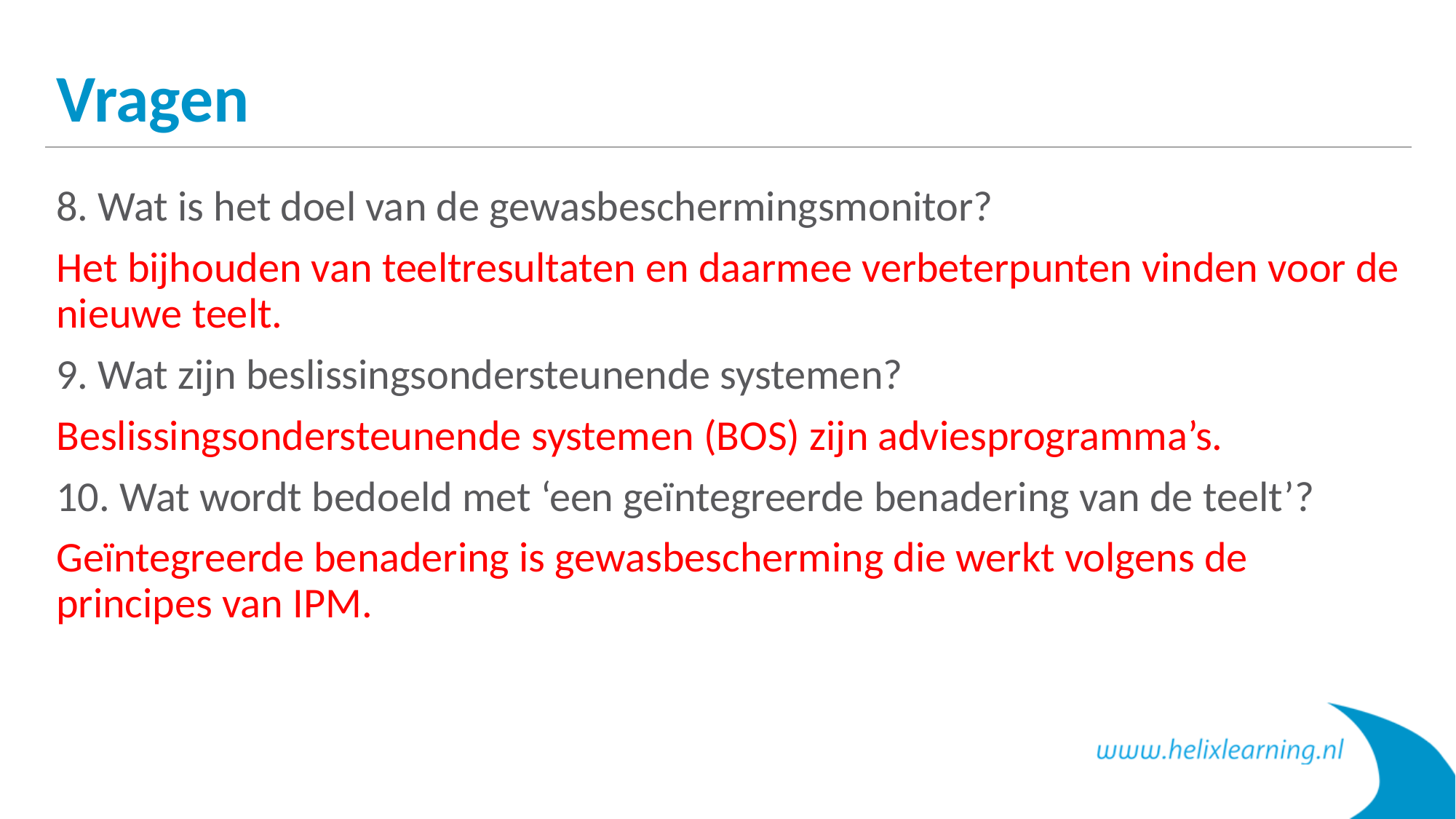

# Vragen
8. Wat is het doel van de gewasbeschermingsmonitor?
Het bijhouden van teeltresultaten en daarmee verbeterpunten vinden voor de nieuwe teelt.
9. Wat zijn beslissingsondersteunende systemen?
Beslissingsondersteunende systemen (BOS) zijn adviesprogramma’s.
10. Wat wordt bedoeld met ‘een geïntegreerde benadering van de teelt’?
Geïntegreerde benadering is gewasbescherming die werkt volgens de principes van IPM.